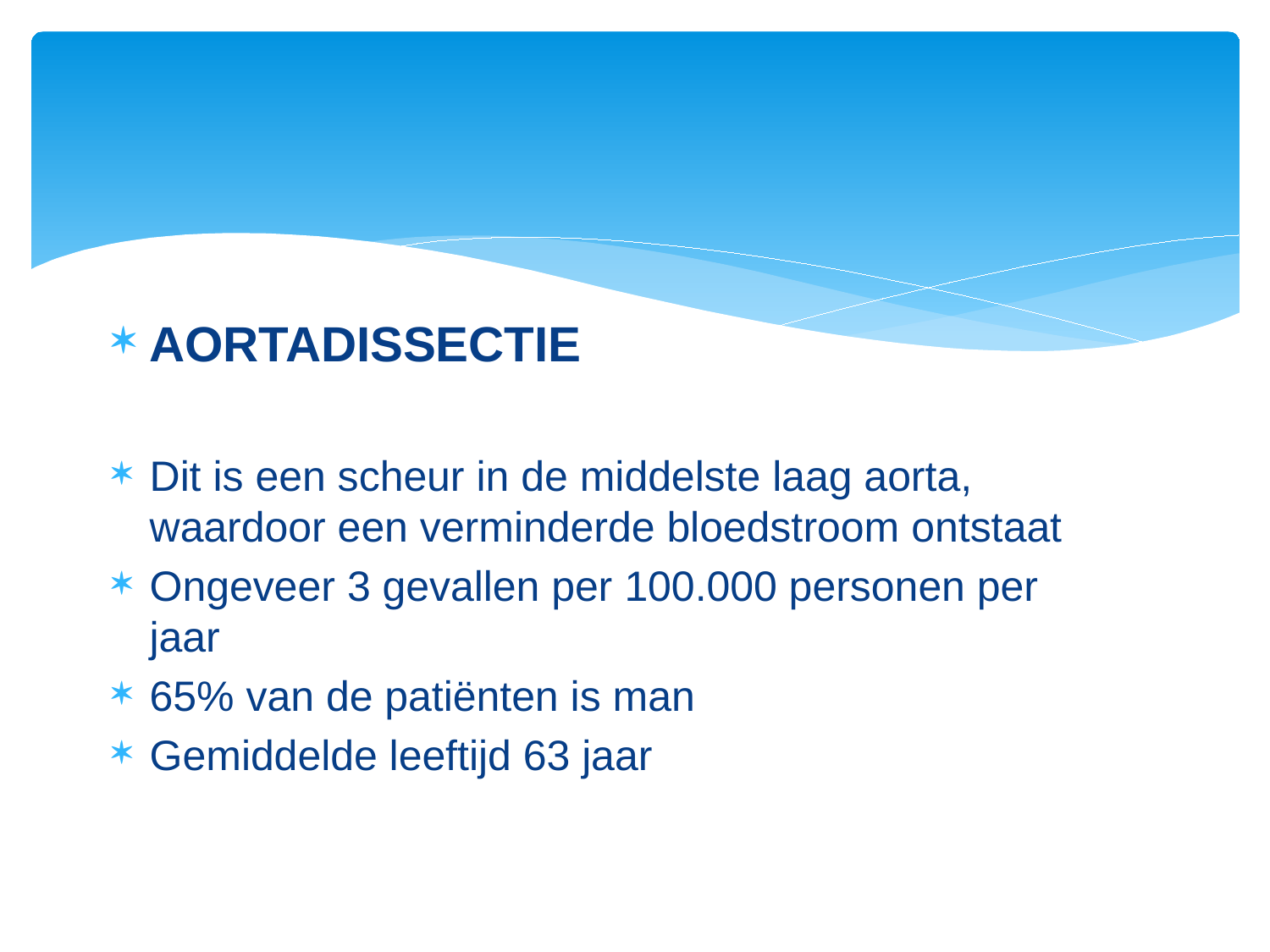

#
AORTADISSECTIE

Dit is een scheur in de middelste laag aorta, waardoor een verminderde bloedstroom ontstaat
Ongeveer 3 gevallen per 100.000 personen per jaar
65% van de patiënten is man
Gemiddelde leeftijd 63 jaar